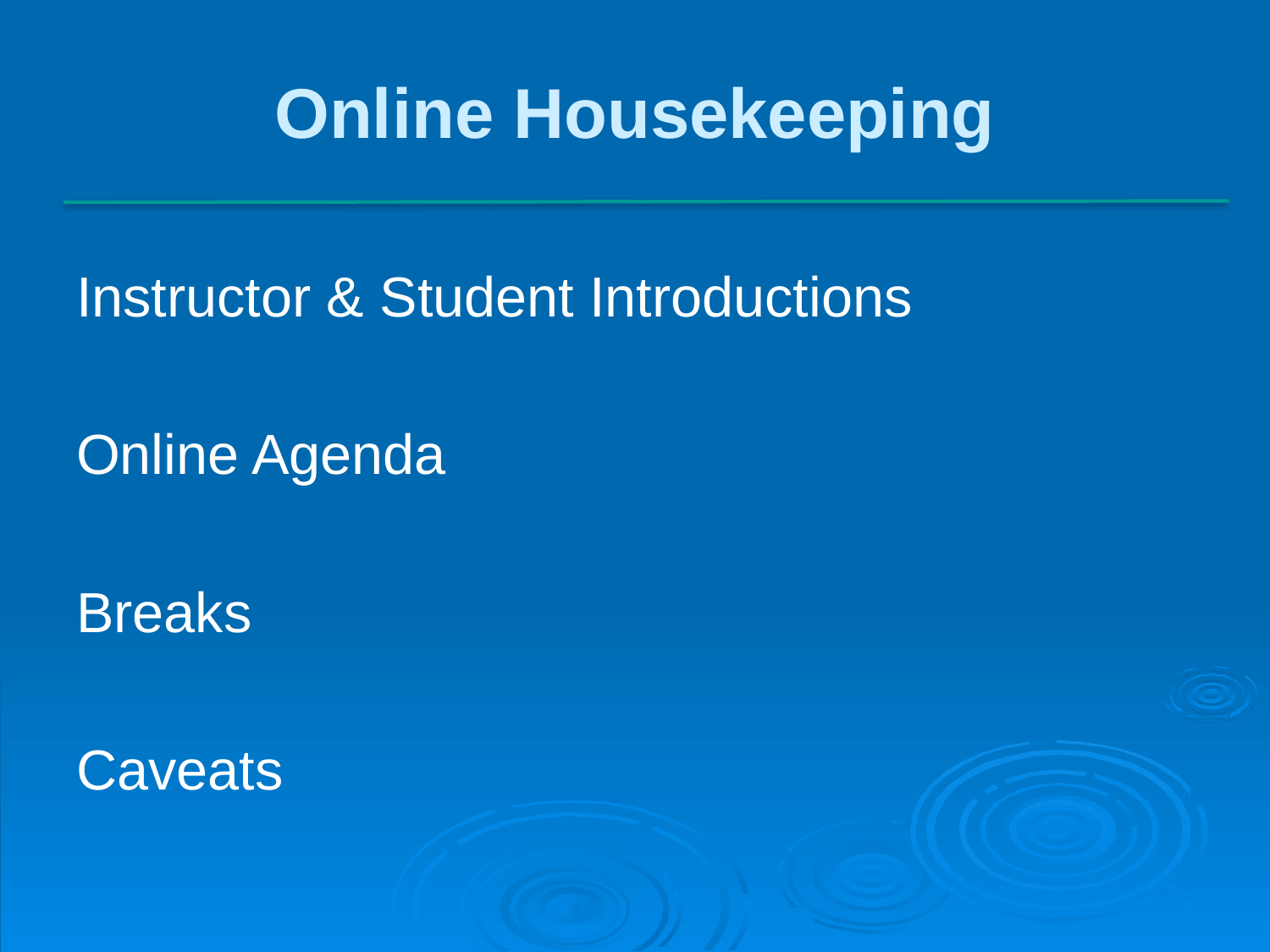

Online Housekeeping
Instructor & Student Introductions

Online Agenda

Breaks

Caveats
2